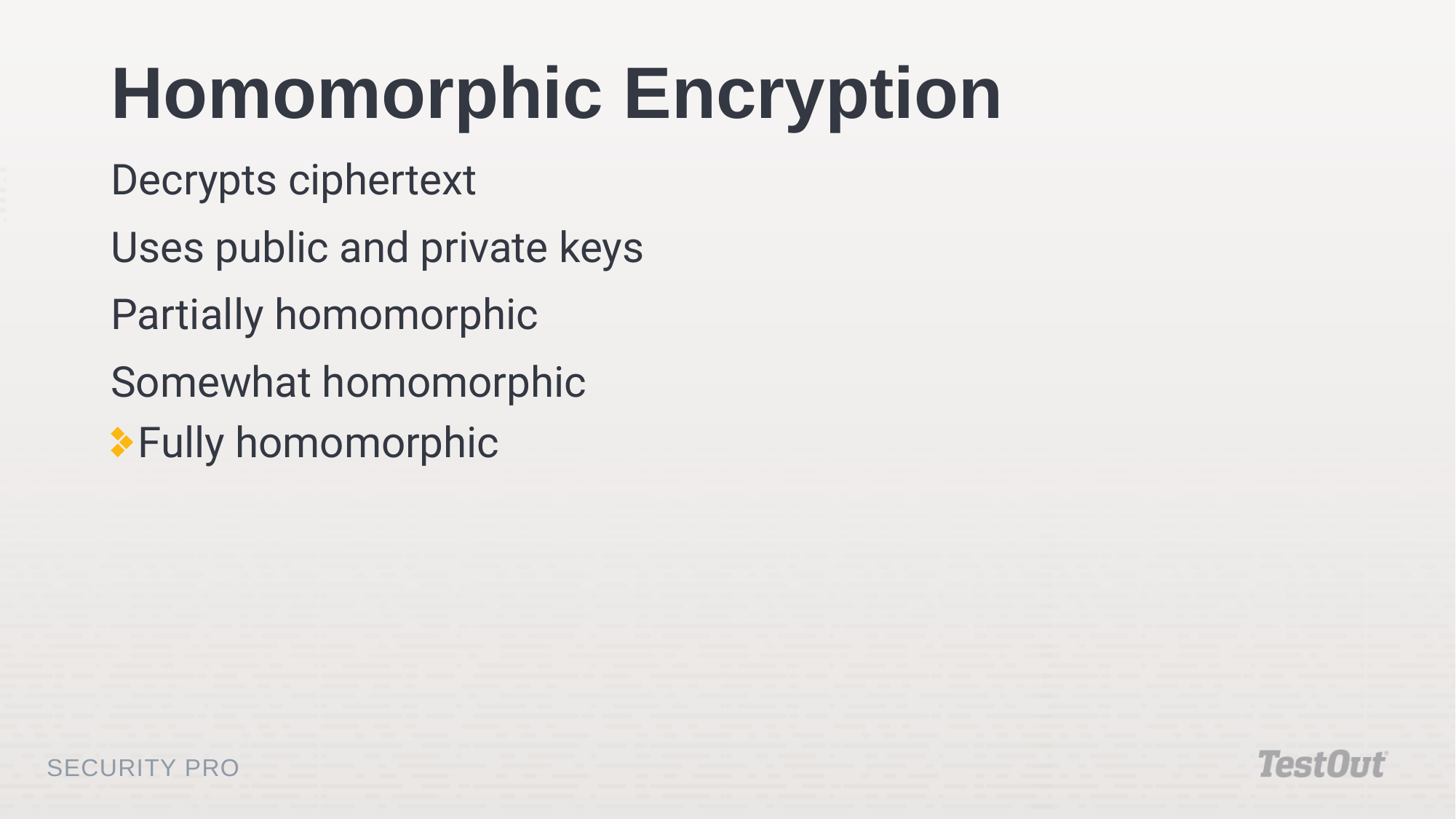

# Homomorphic Encryption
Decrypts ciphertext
Uses public and private keys
Partially homomorphic
Somewhat homomorphic
Fully homomorphic
Security Pro